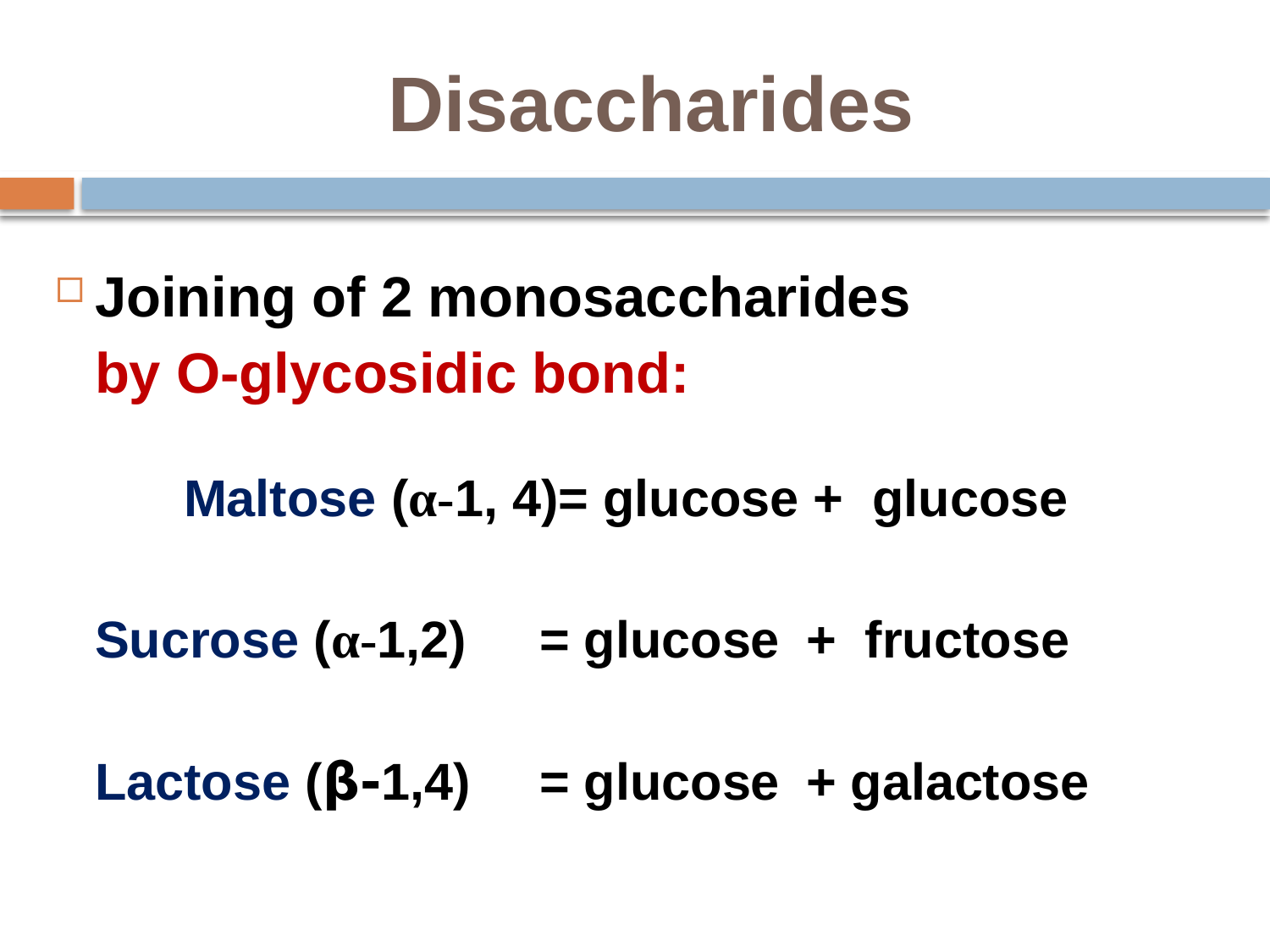

# Disaccharides
Joining of 2 monosaccharides
				by O-glycosidic bond:

	 	Maltose (α-1, 4)= glucose +  glucose

		Sucrose (α-1,2)	= glucose 	+  fructose

		Lactose (β-1,4)	= glucose 	+ galactose